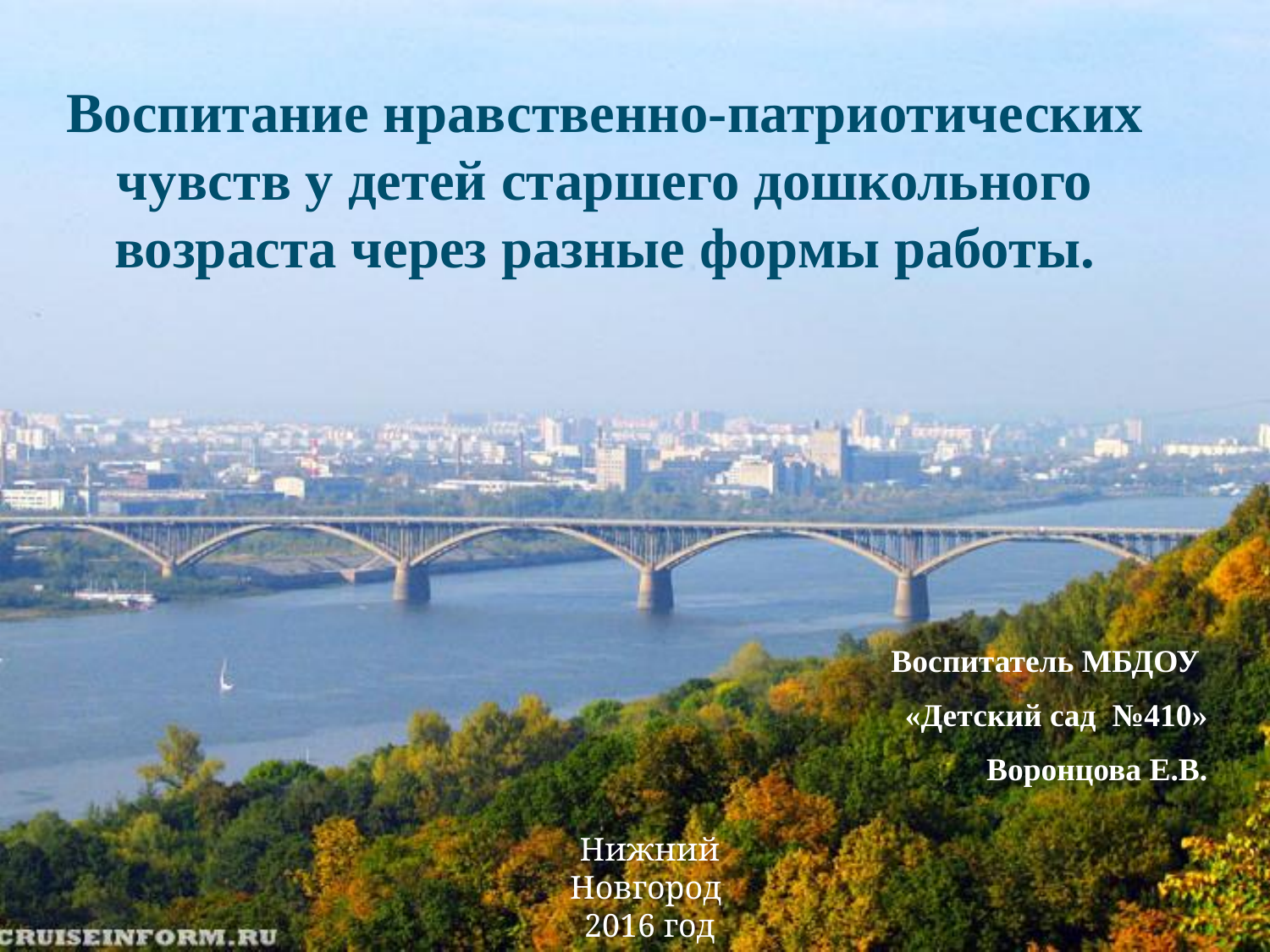

Воспитание нравственно-патриотических чувств у детей старшего дошкольного возраста через разные формы работы.
Воспитатель МБДОУ
«Детский сад  №410»
Воронцова Е.В.
Нижний Новгород
2016 год